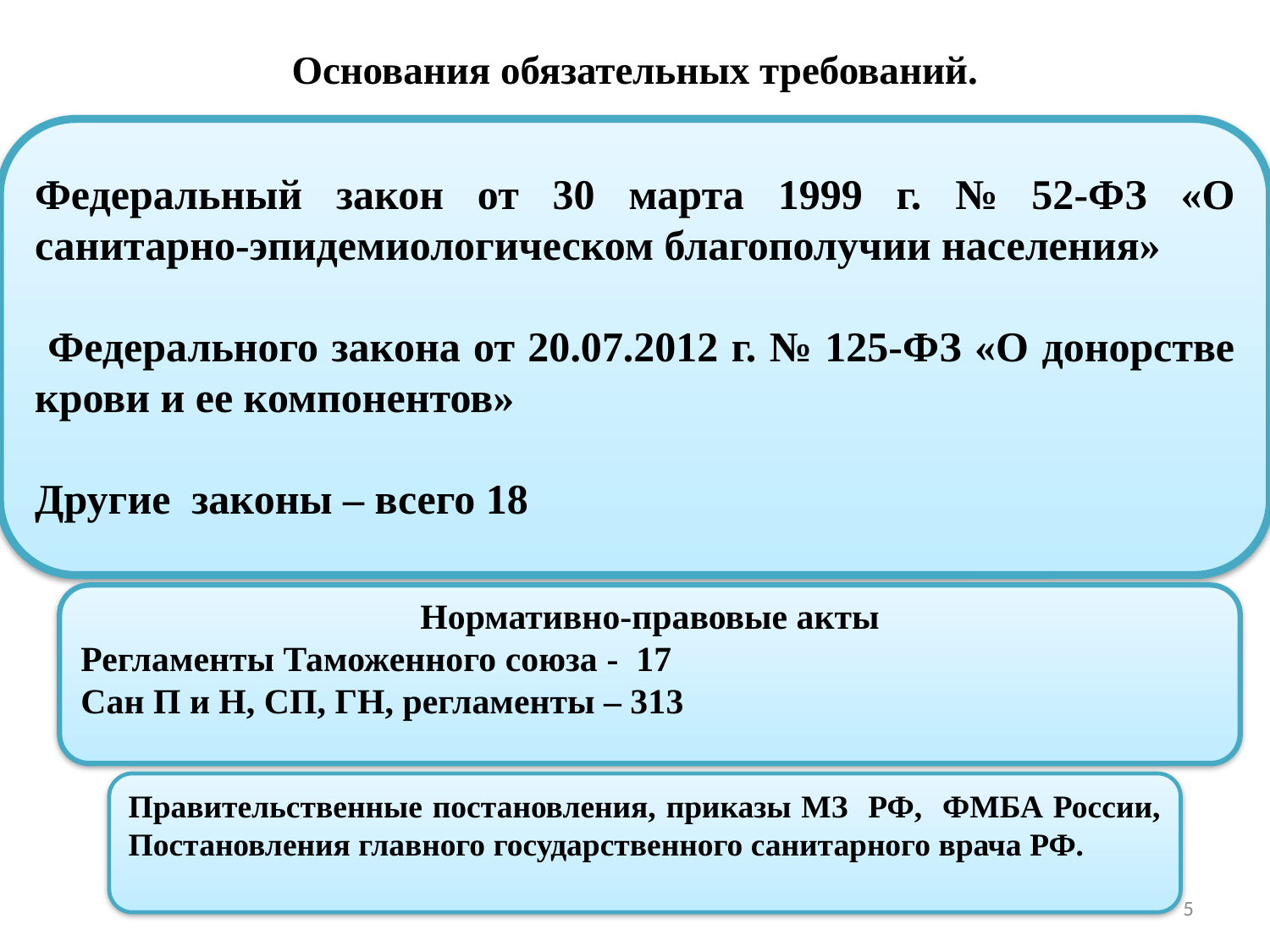

# Основания обязательных требований.

Федеральный закон от 30 марта 1999 г. № 52-ФЗ «О санитарно-эпидемиологическом благополучии населения»

 Федерального закона от 20.07.2012 г. № 125-ФЗ «О донорстве крови и ее компонентов»

Другие  законы – всего 18

Нормативно-правовые акты
Регламенты Таможенного союза -  17
Сан П и Н, СП, ГН, регламенты – 313

Правительственные постановления, приказы МЗ  РФ,  ФМБА России, Постановления главного государственного санитарного врача РФ.

5